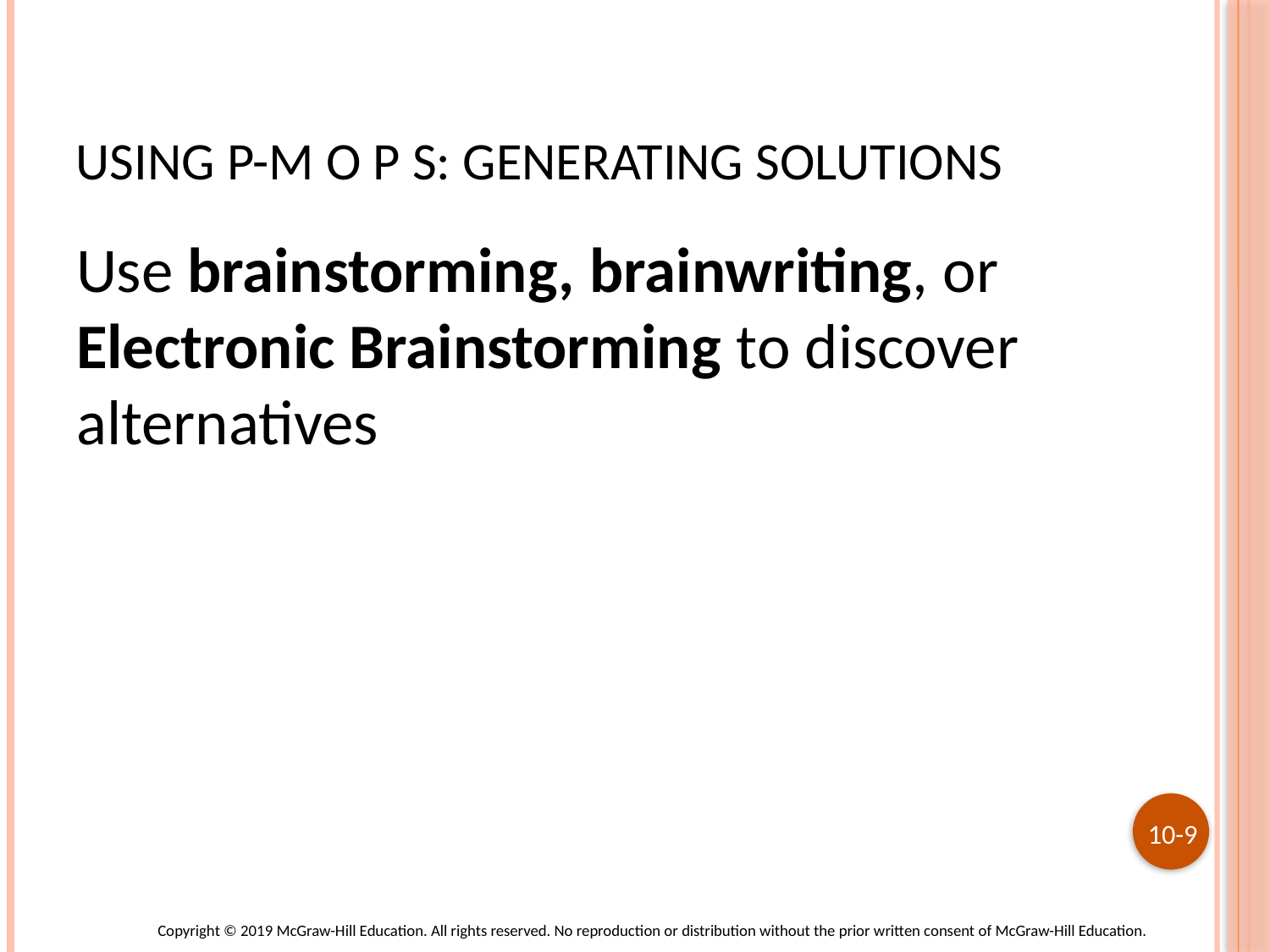

# Using P-m o p s: Generating Solutions
Use brainstorming, brainwriting, or Electronic Brainstorming to discover alternatives